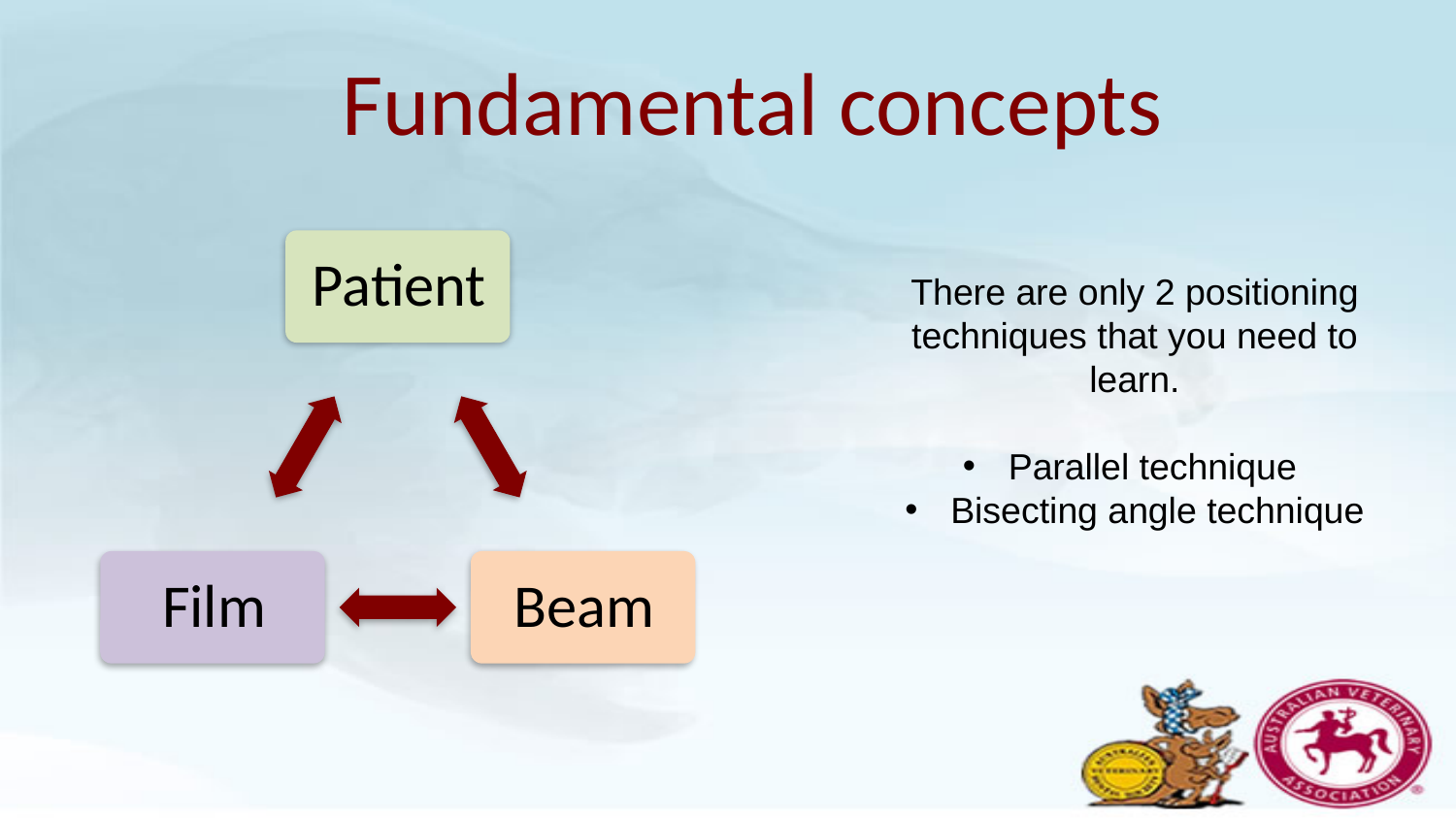

# Fundamental concepts
Patient

Beam

Film

There are only 2 positioning techniques that you need to learn.

Parallel technique
Bisecting angle technique